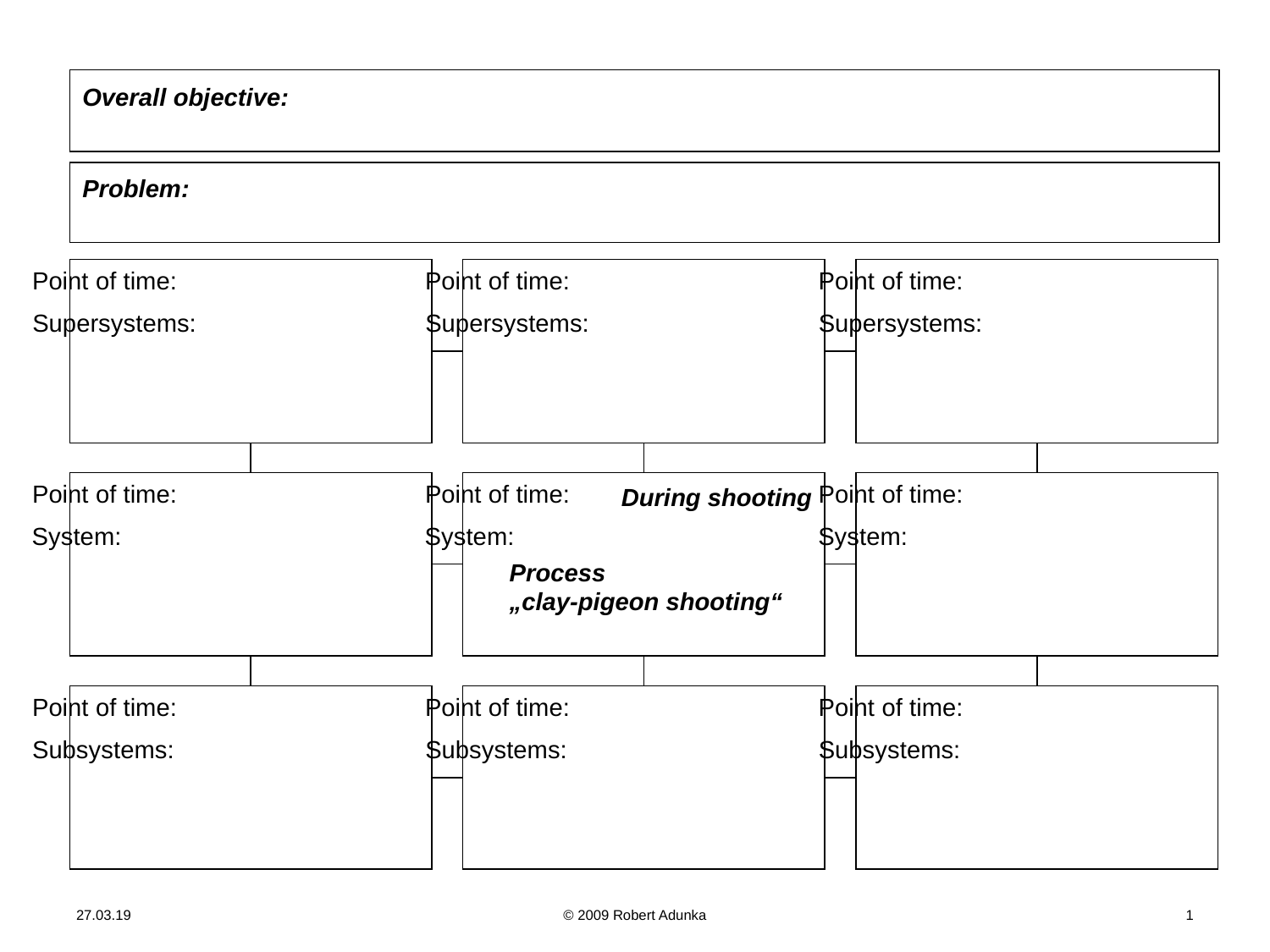

During shooting
Process
„clay-pigeon shooting“
27.03.19
© 2009 Robert Adunka
1